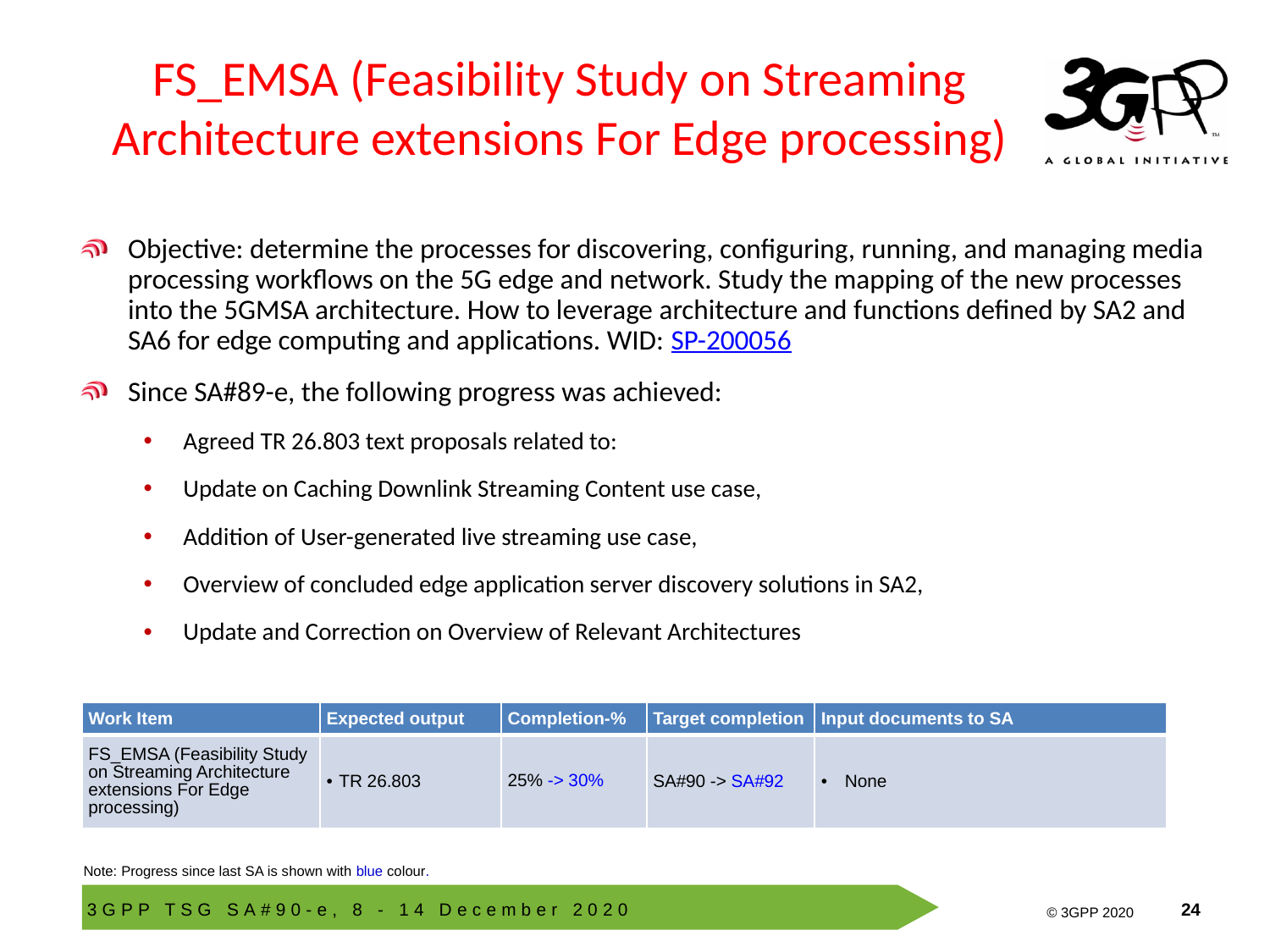

# FS_EMSA (Feasibility Study on Streaming Architecture extensions For Edge processing)
Objective: determine the processes for discovering, configuring, running, and managing media processing workflows on the 5G edge and network. Study the mapping of the new processes into the 5GMSA architecture. How to leverage architecture and functions defined by SA2 and SA6 for edge computing and applications. WID: SP-200056
Since SA#89-e, the following progress was achieved:
Agreed TR 26.803 text proposals related to:
Update on Caching Downlink Streaming Content use case,
Addition of User-generated live streaming use case,
Overview of concluded edge application server discovery solutions in SA2,
Update and Correction on Overview of Relevant Architectures

| Work Item | Expected output | Completion-% | Target completion | Input documents to SA |
| --- | --- | --- | --- | --- |
| FS\_EMSA (Feasibility Study on Streaming Architecture extensions For Edge processing) | TR 26.803 | 25% -> 30% | SA#90 -> SA#92 | None |
Note: Progress since last SA is shown with blue colour.